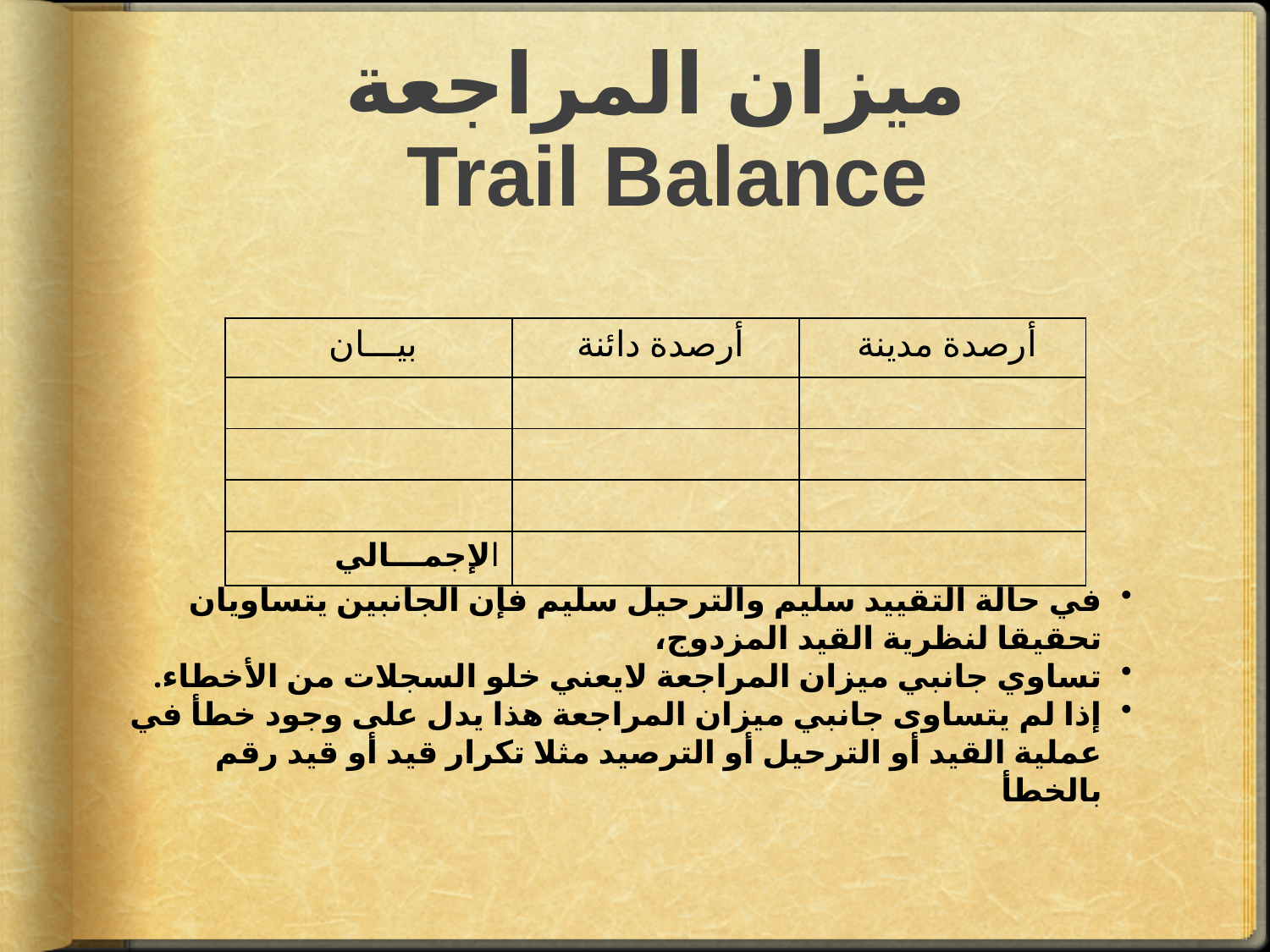

# ميزان المراجعة Trail Balance
| بيـــان | أرصدة دائنة | أرصدة مدينة |
| --- | --- | --- |
|  |  |  |
|  |  |  |
|  |  |  |
| الإجمـــالي |  |  |
في حالة التقييد سليم والترحيل سليم فإن الجانبين يتساويان تحقيقا لنظرية القيد المزدوج،
تساوي جانبي ميزان المراجعة لايعني خلو السجلات من الأخطاء.
إذا لم يتساوى جانبي ميزان المراجعة هذا يدل على وجود خطأ في عملية القيد أو الترحيل أو الترصيد مثلا تكرار قيد أو قيد رقم بالخطأ